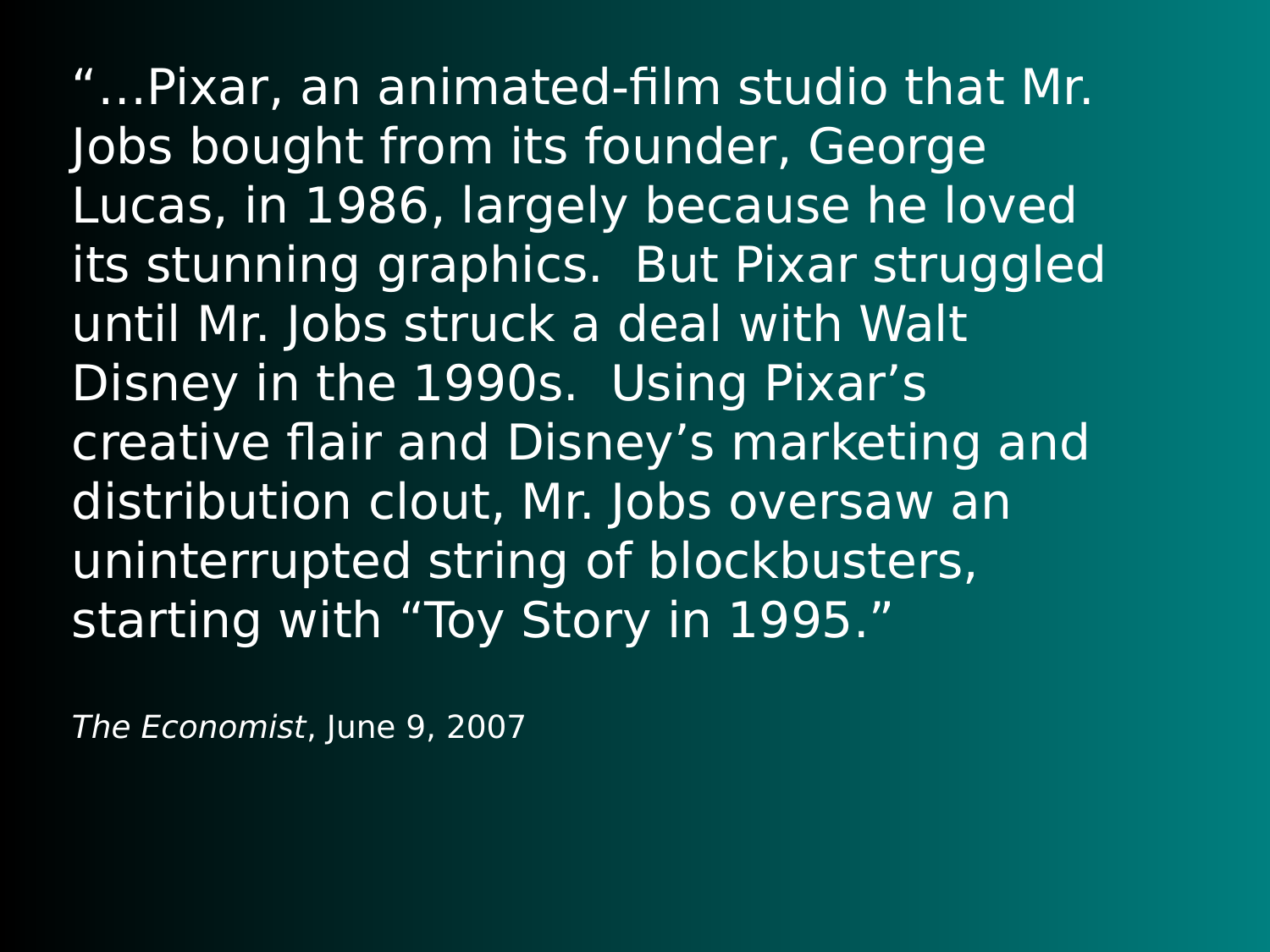

“…Pixar, an animated-film studio that Mr. Jobs bought from its founder, George Lucas, in 1986, largely because he loved its stunning graphics.  But Pixar struggled until Mr. Jobs struck a deal with Walt Disney in the 1990s.  Using Pixar’s creative flair and Disney’s marketing and distribution clout, Mr. Jobs oversaw an uninterrupted string of blockbusters, starting with “Toy Story in 1995.”
The Economist, June 9, 2007